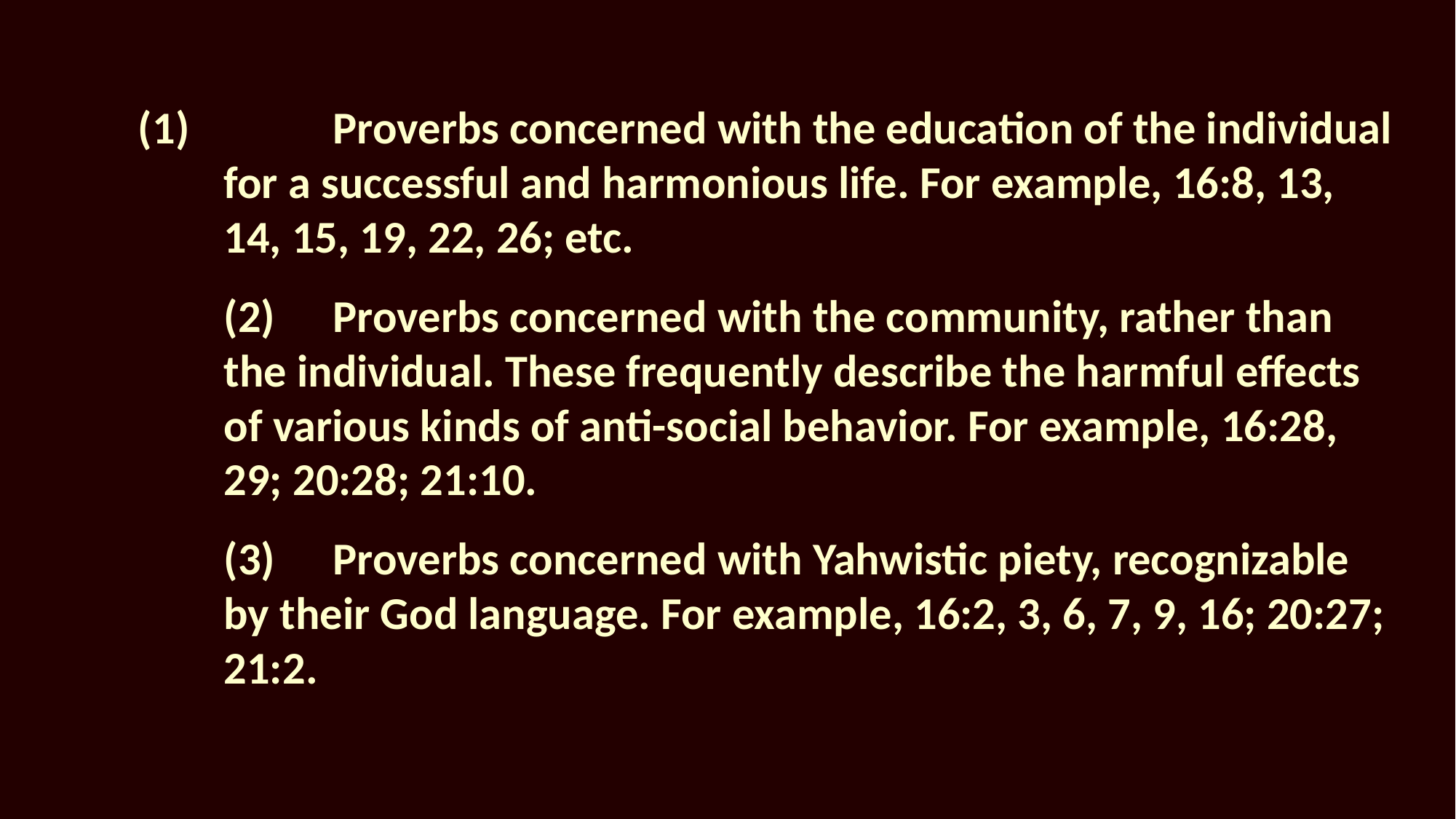

(1)		Proverbs concerned with the education of the individual for a successful and harmonious life. For example, 16:8, 13, 14, 15, 19, 22, 26; etc.
	(2)	Proverbs concerned with the community, rather than the individual. These frequently describe the harmful effects of various kinds of anti-social behavior. For example, 16:28, 29; 20:28; 21:10.
	(3)	Proverbs concerned with Yahwistic piety, recognizable by their God language. For example, 16:2, 3, 6, 7, 9, 16; 20:27; 21:2.